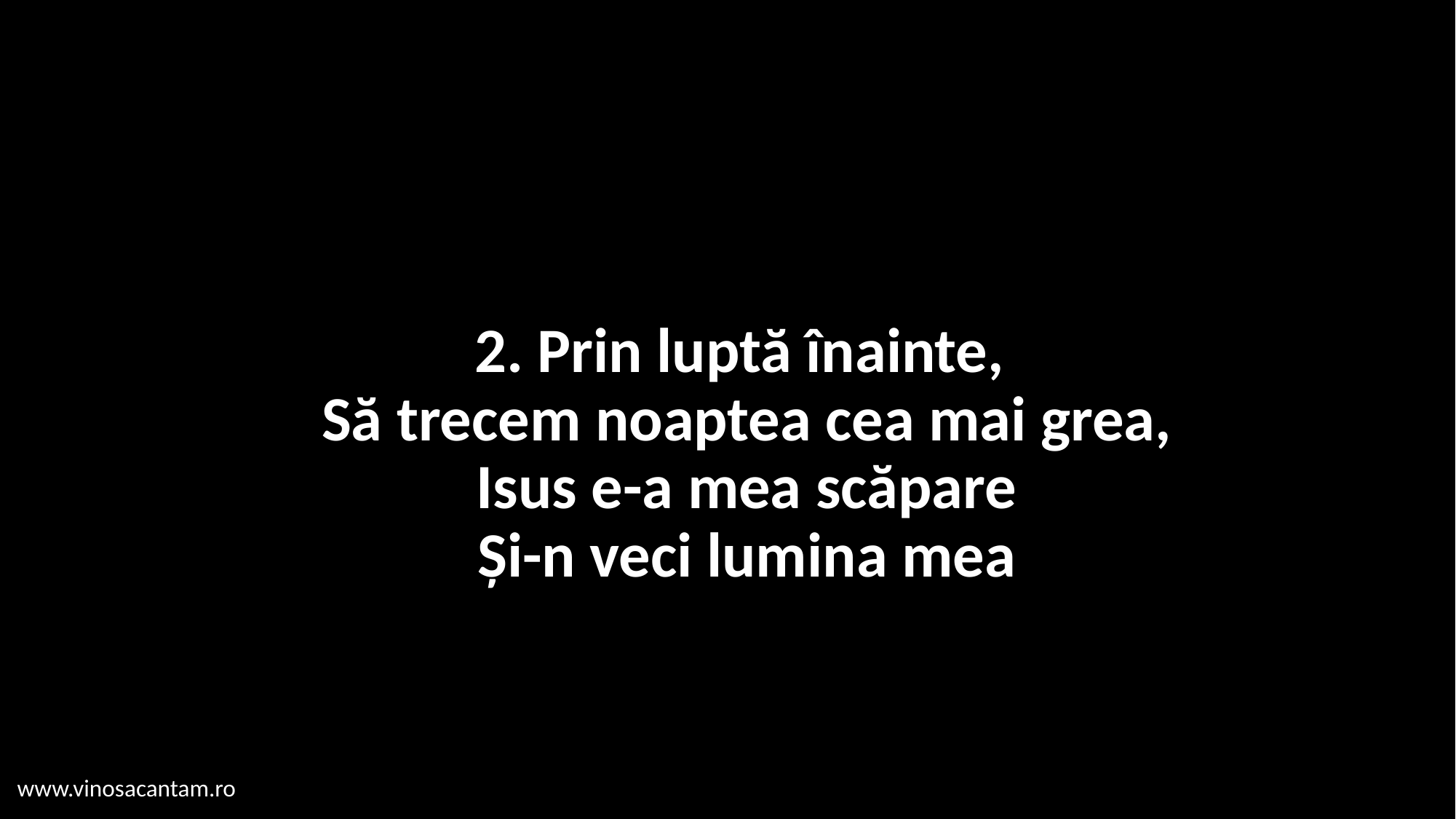

# 2. Prin luptă înainte, Să trecem noaptea cea mai grea, Isus e-a mea scăpare Și-n veci lumina mea
www.vinosacantam.ro